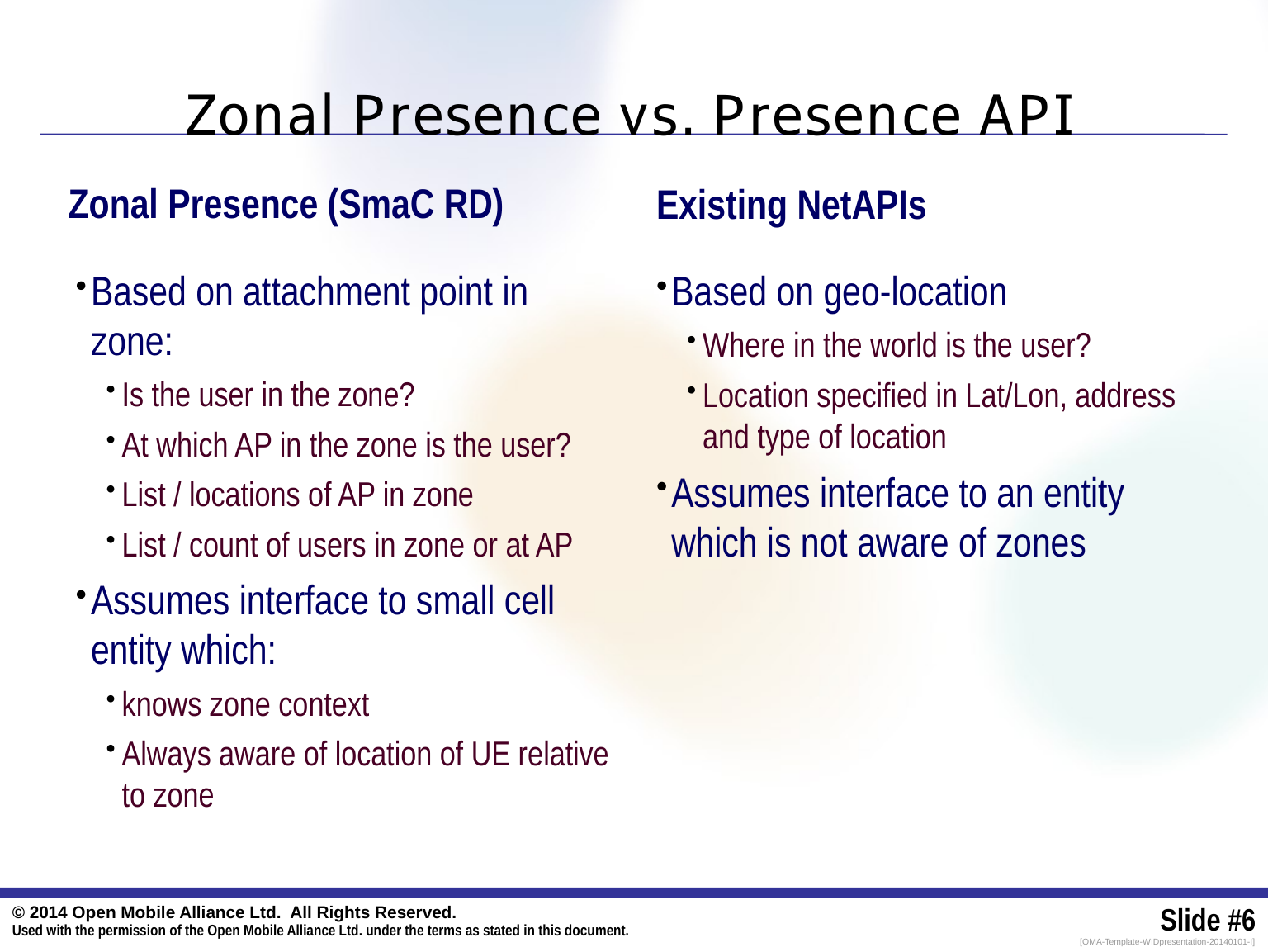

# Zonal Presence vs. Presence API
Zonal Presence (SmaC RD)
Existing NetAPIs
Based on geo-location
Where in the world is the user?
Location specified in Lat/Lon, address and type of location
Assumes interface to an entity which is not aware of zones
Based on attachment point in zone:
Is the user in the zone?
At which AP in the zone is the user?
List / locations of AP in zone
List / count of users in zone or at AP
Assumes interface to small cell entity which:
knows zone context
Always aware of location of UE relative to zone